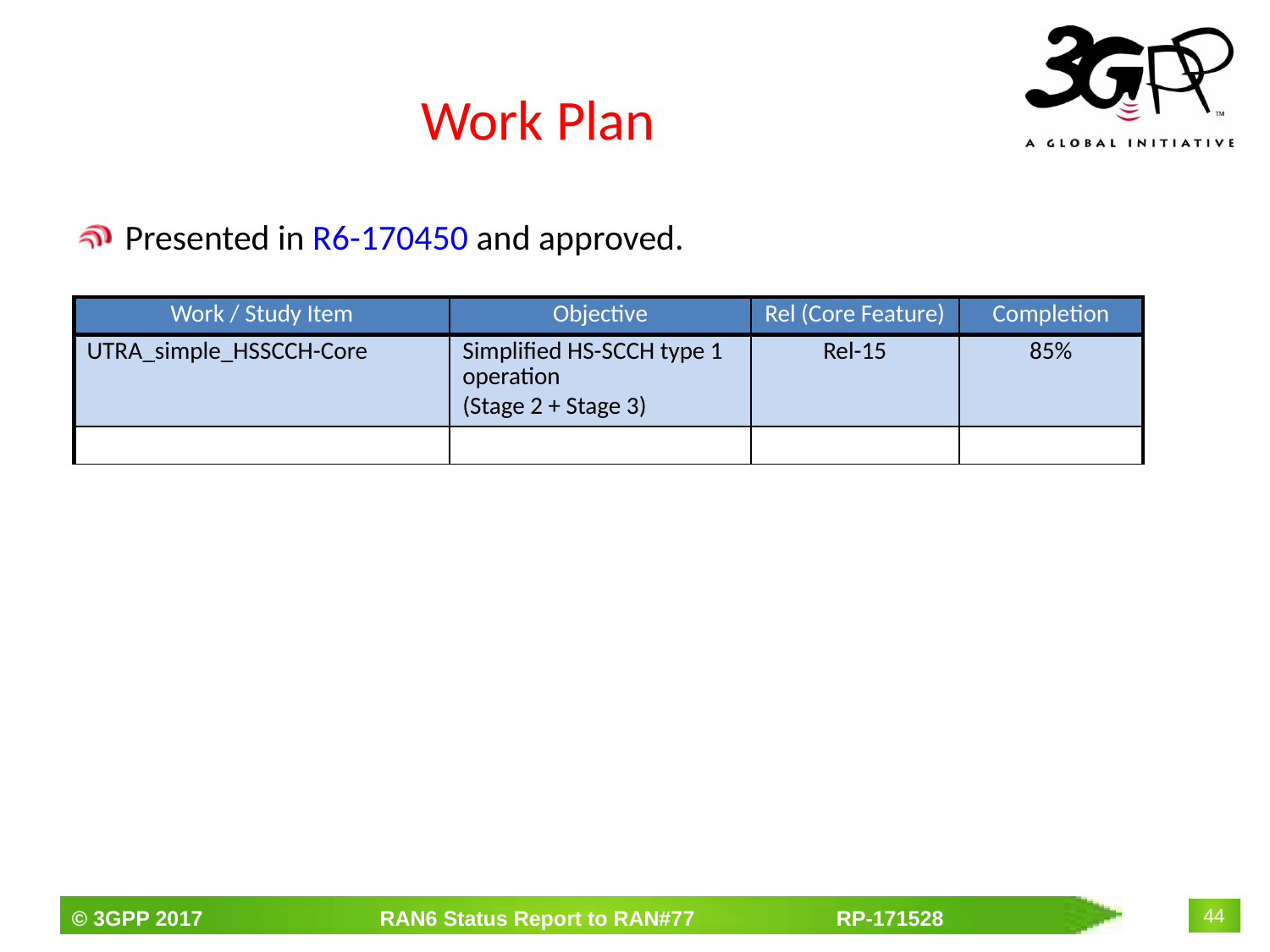

# Work Plan
Presented in R6-170450 and approved.

| Work / Study Item | Objective | Rel (Core Feature) | Completion |
| --- | --- | --- | --- |
| UTRA\_simple\_HSSCCH-Core | Simplified HS-SCCH type 1 operation (Stage 2 + Stage 3) | Rel-15 | 85% |
|  |  |  |  |